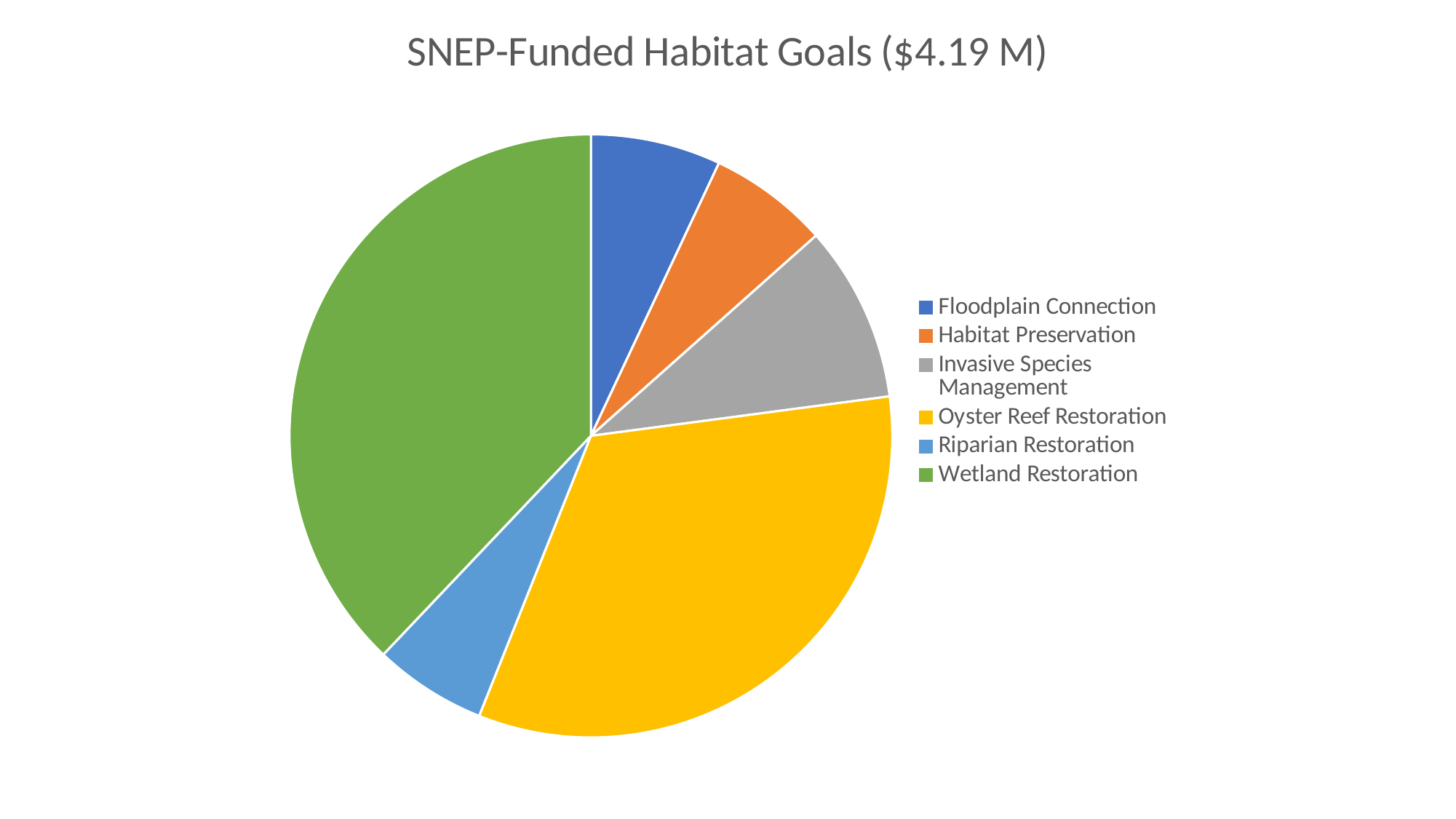

### Chart: SNEP-Funded Habitat Goals ($4.19 M)

| Category | Total |
|---|---|
| Floodplain Connection | 293416.0 |
| Habitat Preservation | 270640.0 |
| Invasive Species Management | 397770.0 |
| Oyster Reef Restoration | 1391347.0 |
| Riparian Restoration | 253799.0 |
| Wetland Restoration | 1591700.0 |